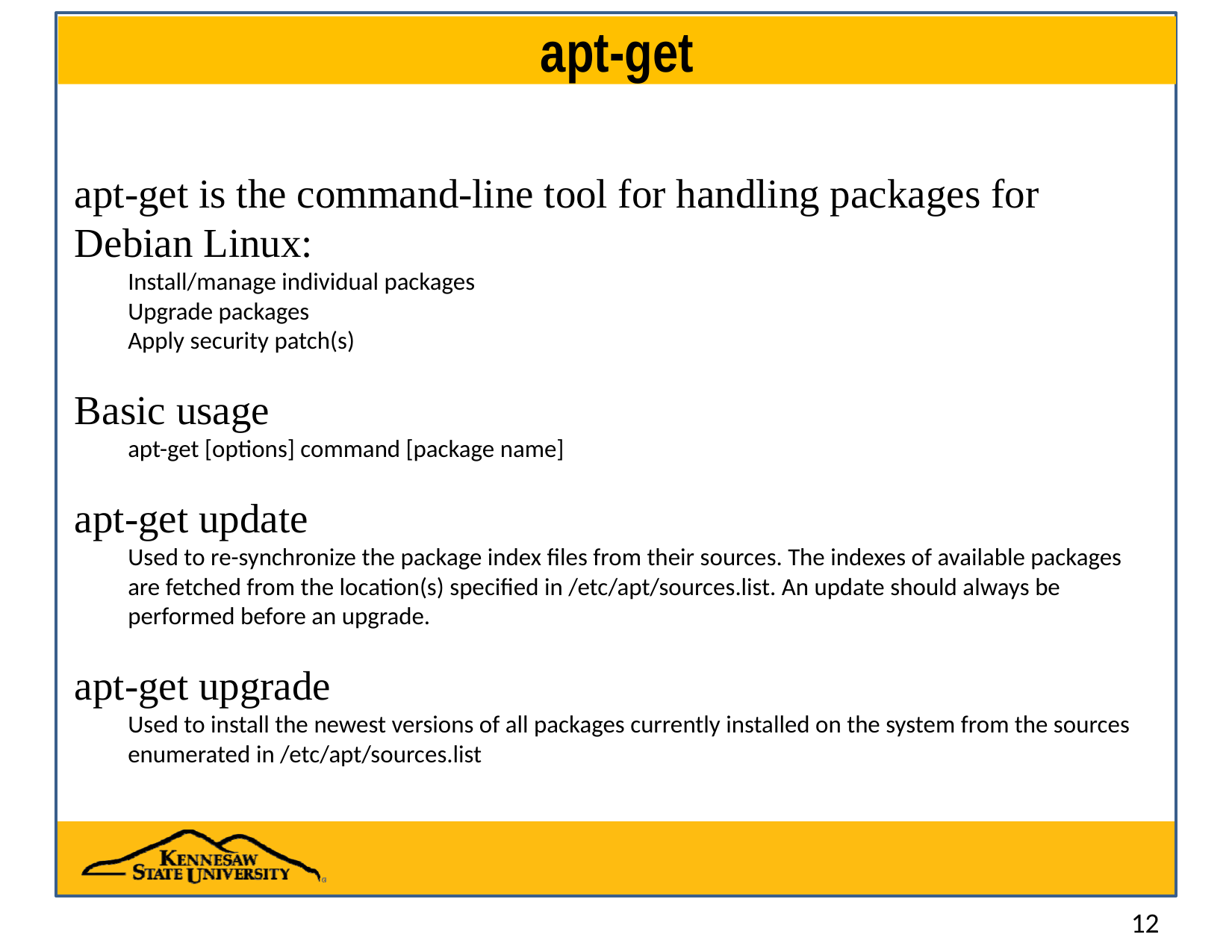

# apt-get
apt-get is the command-line tool for handling packages for Debian Linux:
Install/manage individual packages
Upgrade packages
Apply security patch(s)

Basic usage
apt-get [options] command [package name]

apt-get update
Used to re-synchronize the package index files from their sources. The indexes of available packages are fetched from the location(s) specified in /etc/apt/sources.list. An update should always be performed before an upgrade.

apt-get upgrade
Used to install the newest versions of all packages currently installed on the system from the sources enumerated in /etc/apt/sources.list